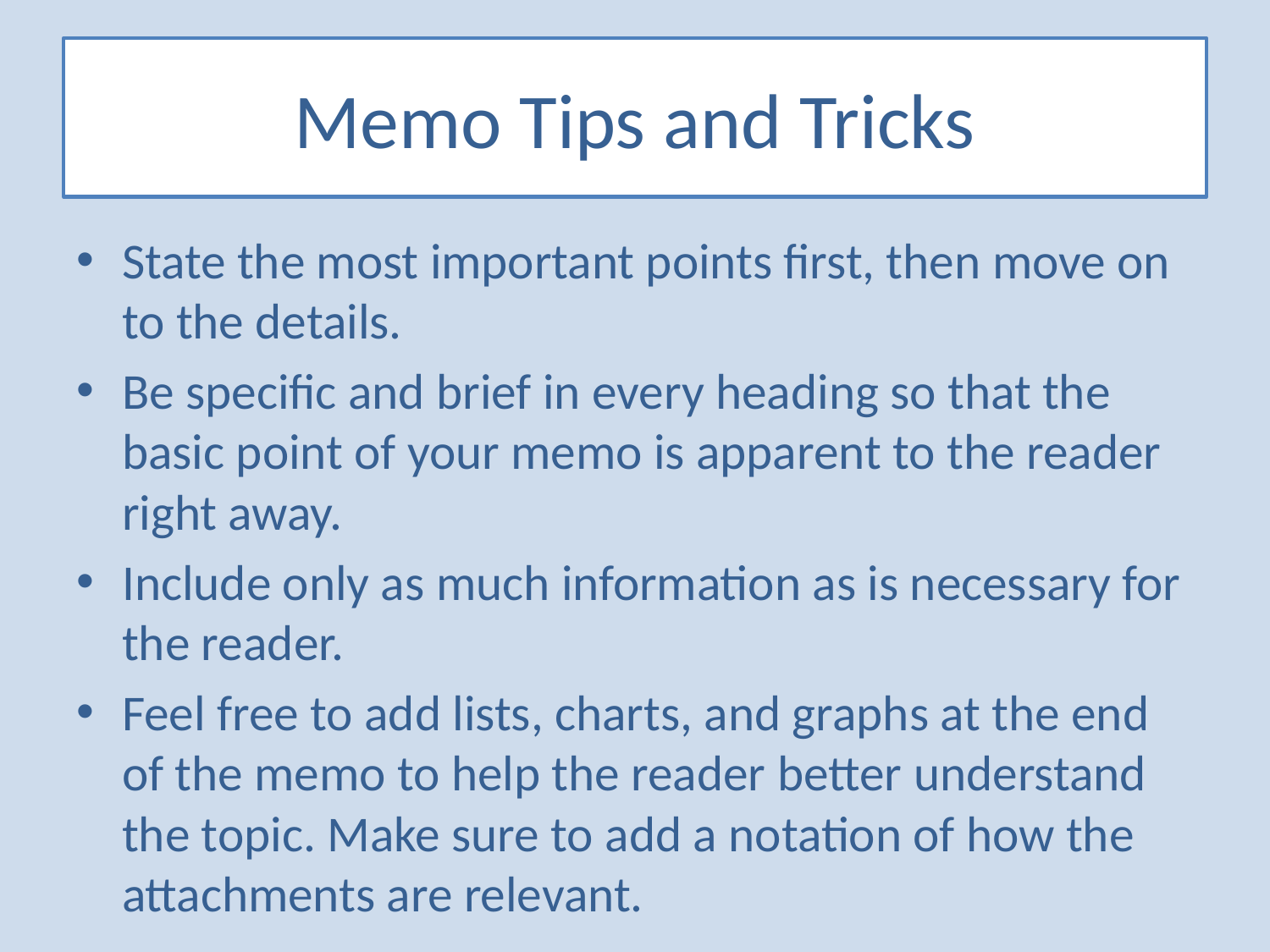

# Memo Tips and Tricks
State the most important points first, then move on to the details.
Be specific and brief in every heading so that the basic point of your memo is apparent to the reader right away.
Include only as much information as is necessary for the reader.
Feel free to add lists, charts, and graphs at the end of the memo to help the reader better understand the topic. Make sure to add a notation of how the attachments are relevant.